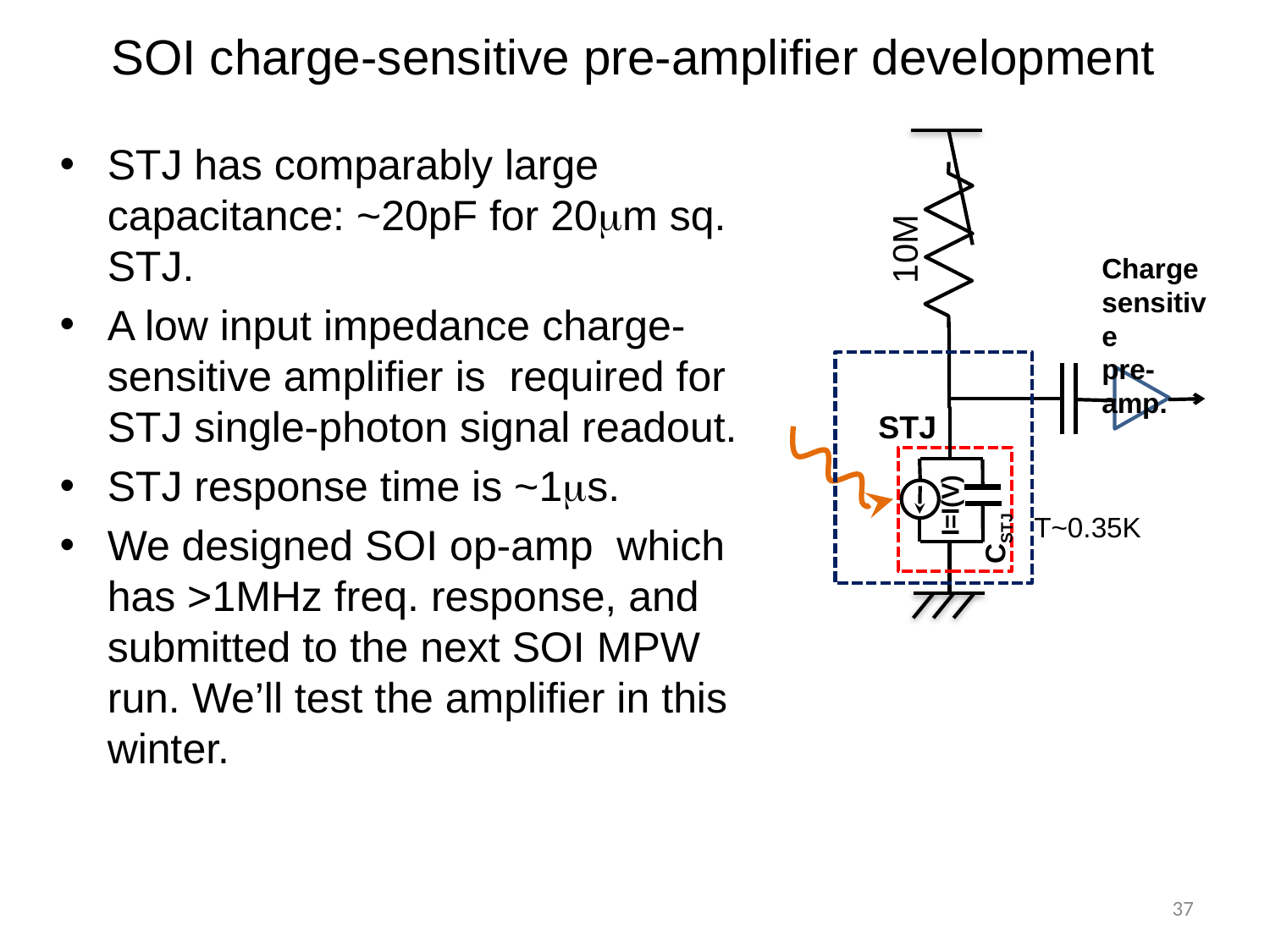

# SOI charge-sensitive pre-amplifier development

10M
Charge sensitive
pre-amp.

STJ

CSTJ

I=I(V)
T~0.35K
STJ has comparably large capacitance: ~20pF for 20μm sq. STJ.
A low input impedance charge-sensitive amplifier is  required for STJ single-photon signal readout.
STJ response time is ~1μs.
We designed SOI op-amp  which has >1MHz freq. response, and submitted to the next SOI MPW run. We’ll test the amplifier in this winter.
37